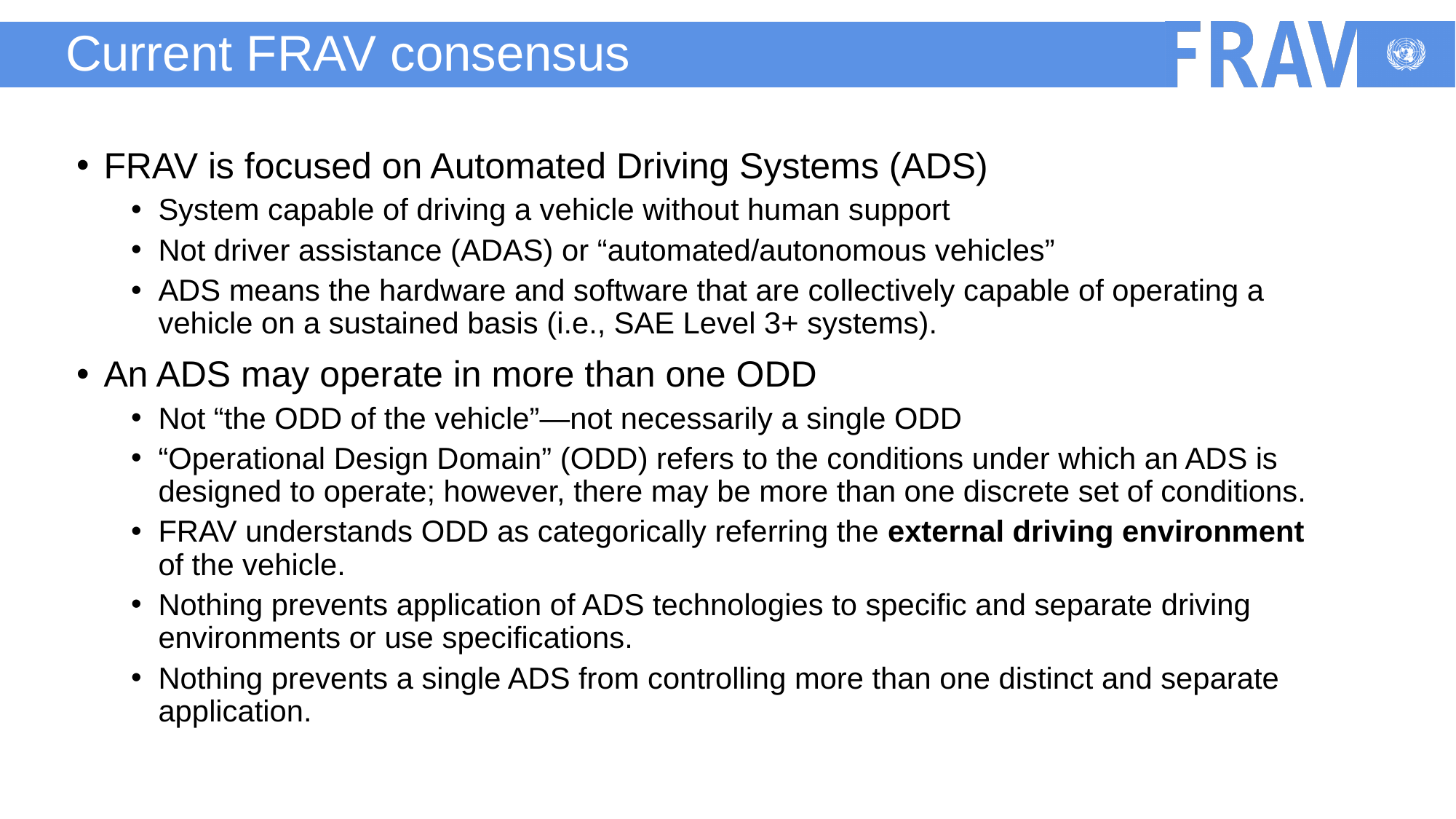

# Current FRAV consensus
FRAV is focused on Automated Driving Systems (ADS)
System capable of driving a vehicle without human support
Not driver assistance (ADAS) or “automated/autonomous vehicles”
ADS means the hardware and software that are collectively capable of operating a vehicle on a sustained basis (i.e., SAE Level 3+ systems).
An ADS may operate in more than one ODD
Not “the ODD of the vehicle”—not necessarily a single ODD
“Operational Design Domain” (ODD) refers to the conditions under which an ADS is designed to operate; however, there may be more than one discrete set of conditions.
FRAV understands ODD as categorically referring the external driving environment of the vehicle.
Nothing prevents application of ADS technologies to specific and separate driving environments or use specifications.
Nothing prevents a single ADS from controlling more than one distinct and separate application.